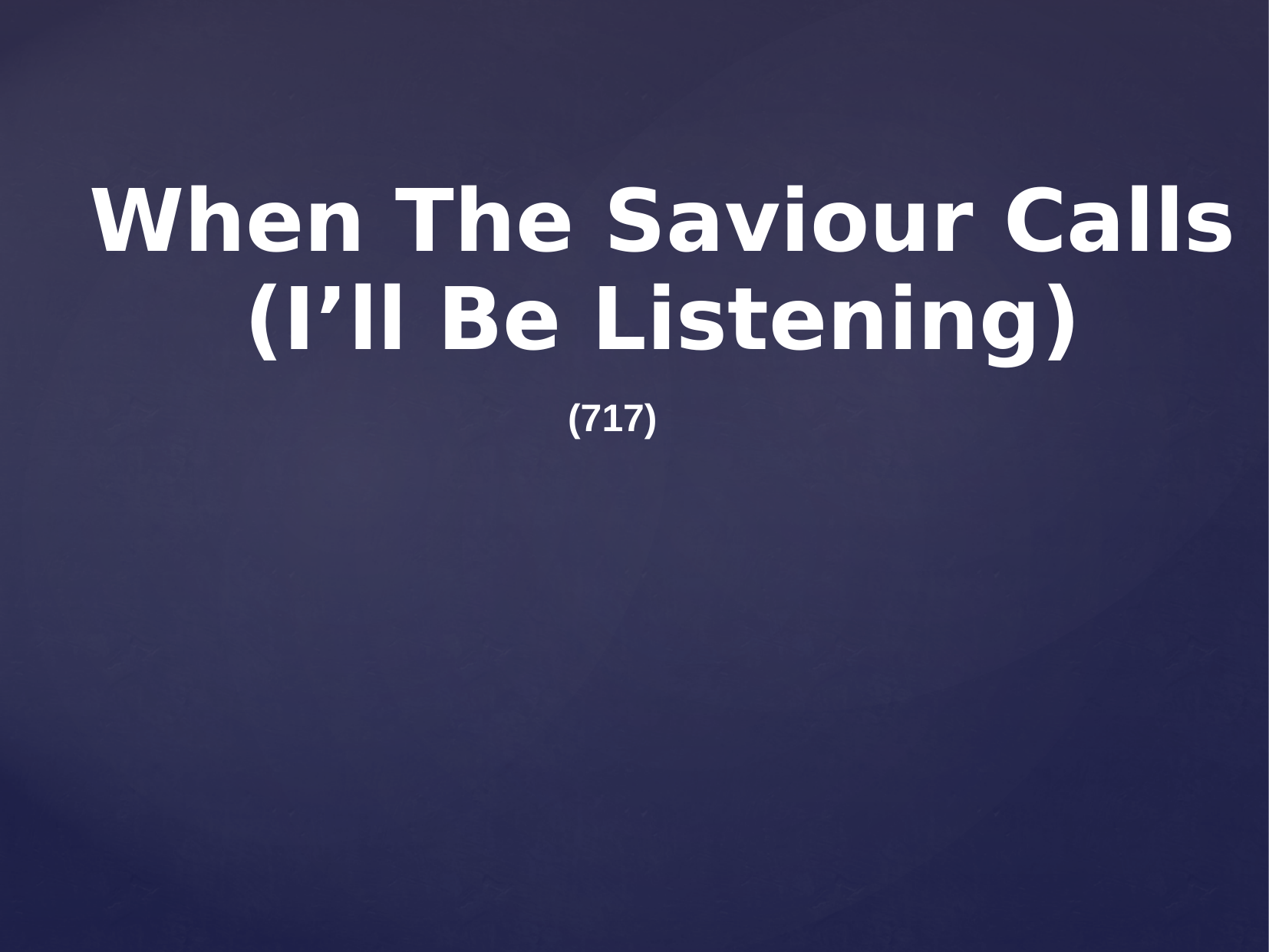

When The Saviour Calls
(I’ll Be Listening)
(717)